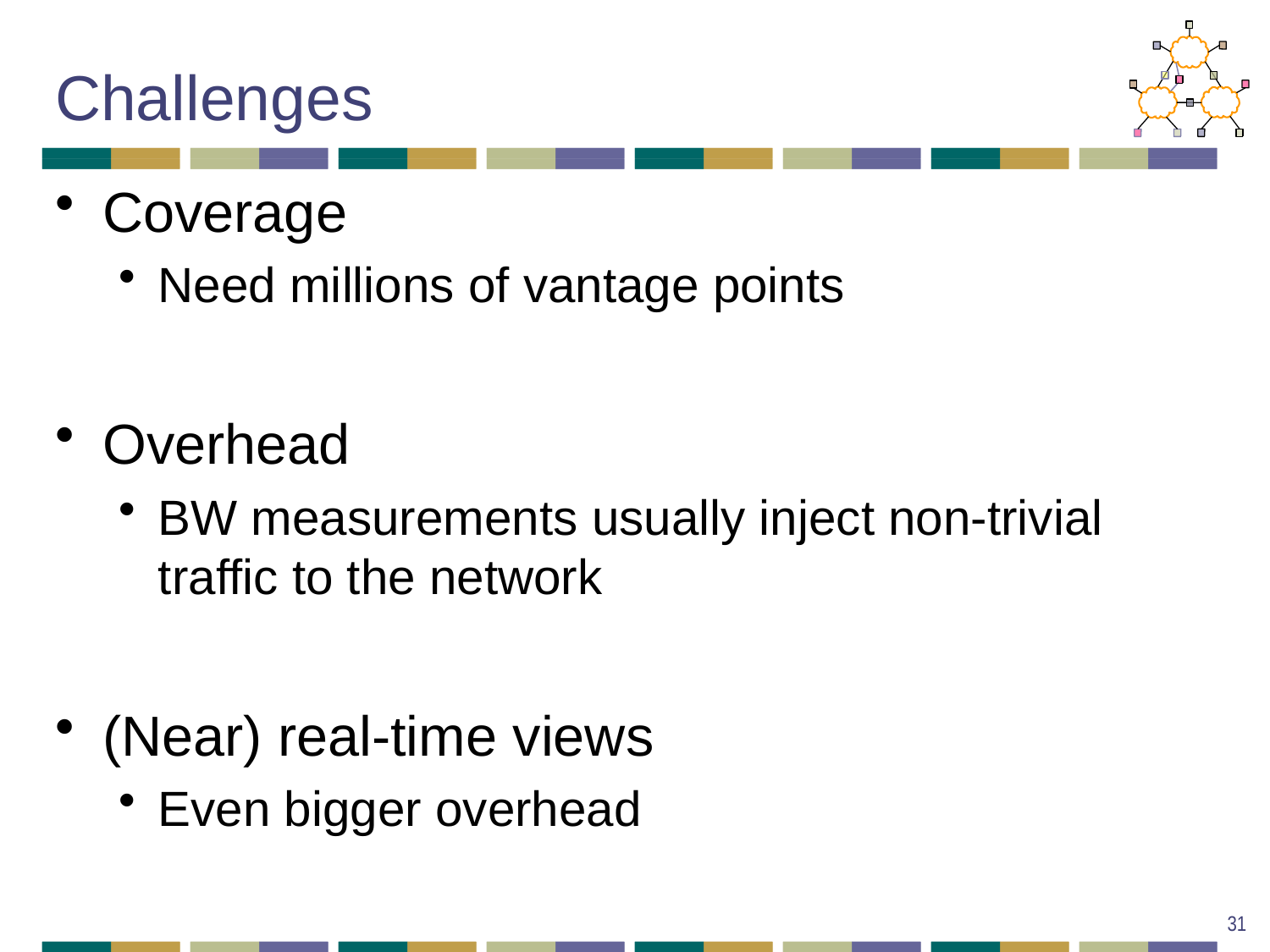

# Challenges
Coverage
Need millions of vantage points

Overhead
BW measurements usually inject non-trivial traffic to the network

(Near) real-time views
Even bigger overhead
31